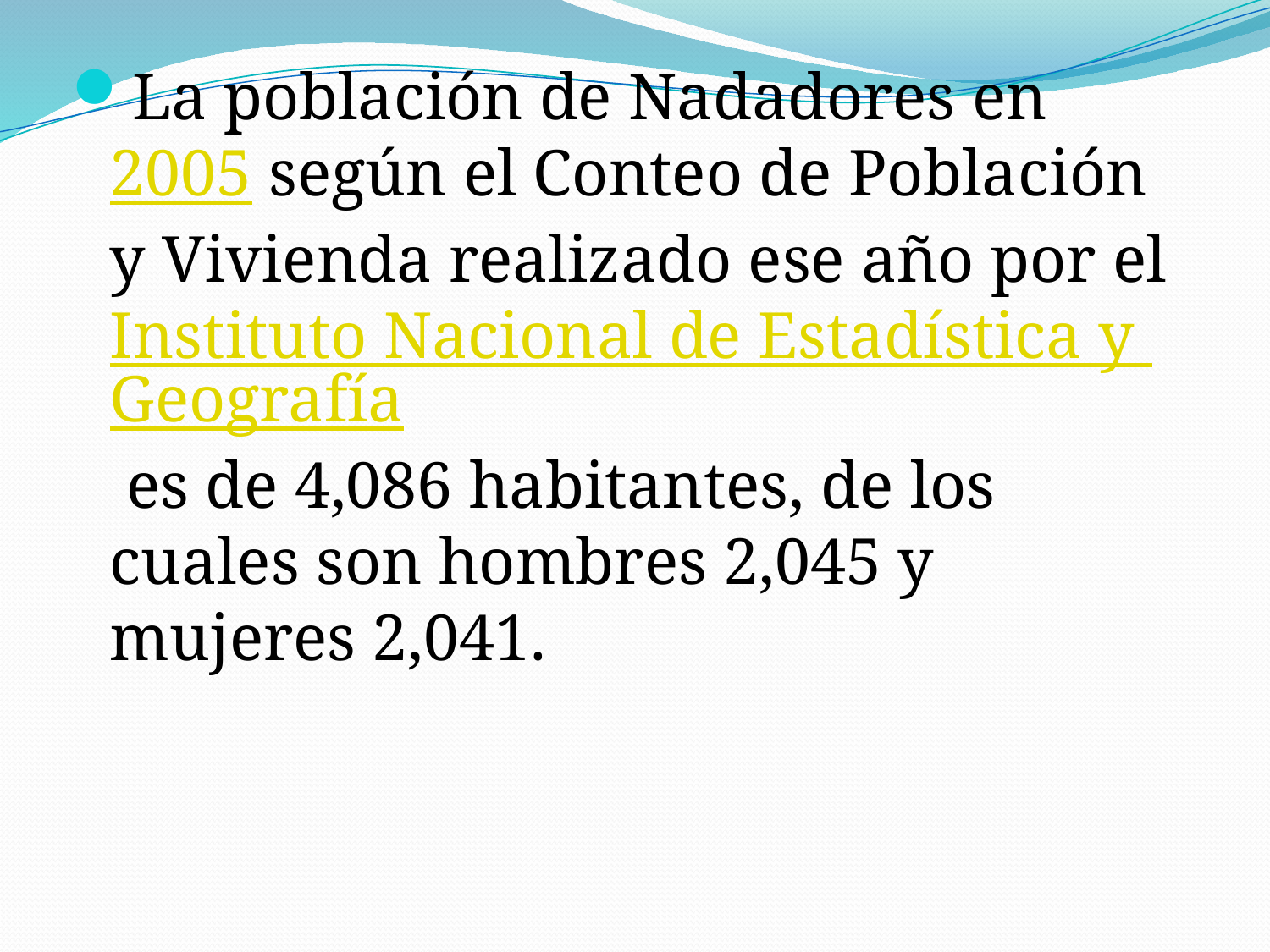

La población de Nadadores en 2005 según el Conteo de Población y Vivienda realizado ese año por el Instituto Nacional de Estadística y Geografía es de 4,086 habitantes, de los cuales son hombres 2,045 y mujeres 2,041.